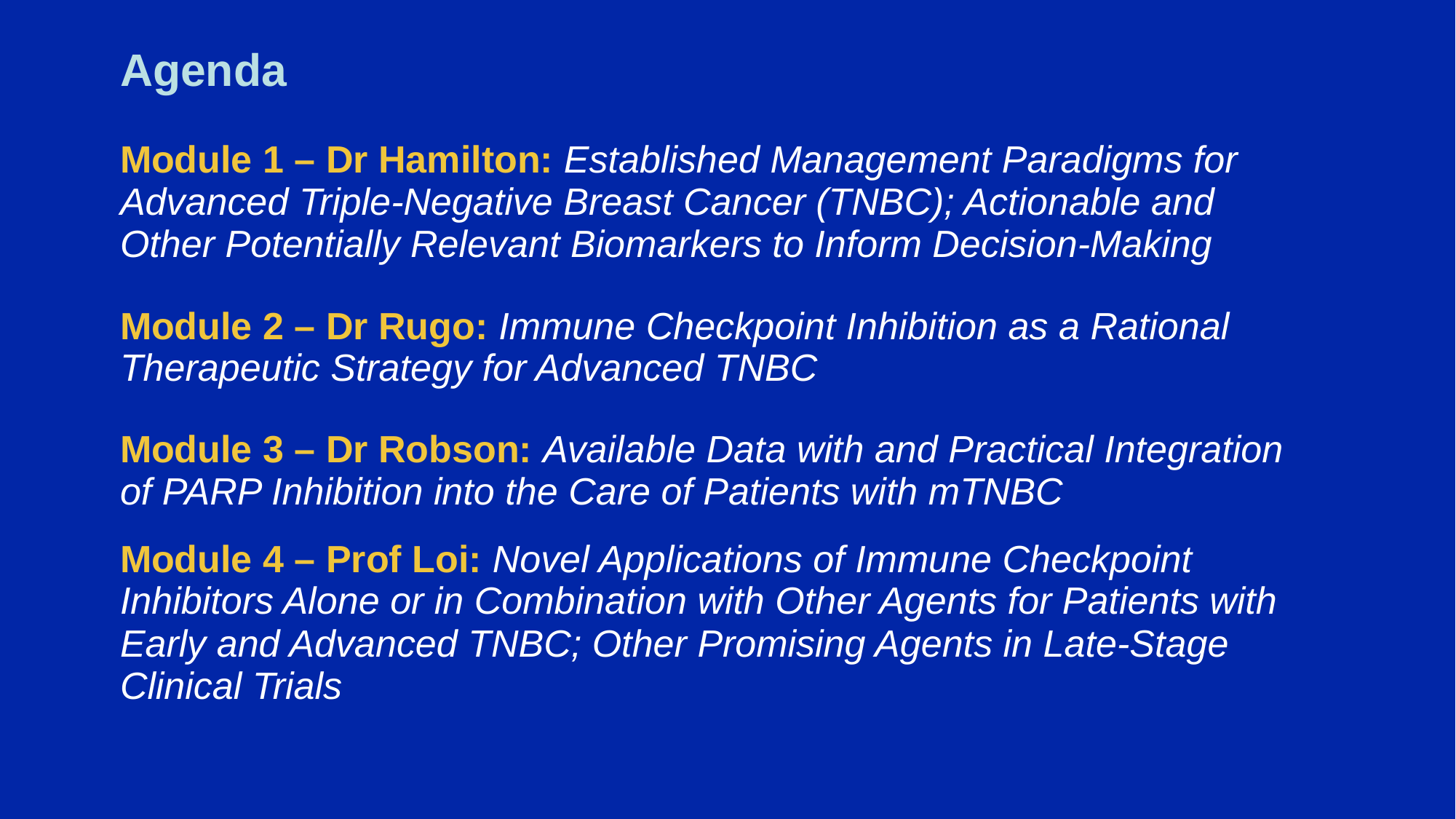

# Agenda
| Module 1 – Dr Hamilton: Established Management Paradigms for Advanced Triple-Negative Breast Cancer (TNBC); Actionable and Other Potentially Relevant Biomarkers to Inform Decision-Making |
| --- |
| Module 2 – Dr Rugo: Immune Checkpoint Inhibition as a Rational Therapeutic Strategy for Advanced TNBC |
| Module 3 – Dr Robson: Available Data with and Practical Integration of PARP Inhibition into the Care of Patients with mTNBC |
| Module 4 – Prof Loi: Novel Applications of Immune Checkpoint Inhibitors Alone or in Combination with Other Agents for Patients with Early and Advanced TNBC; Other Promising Agents in Late-Stage Clinical Trials |